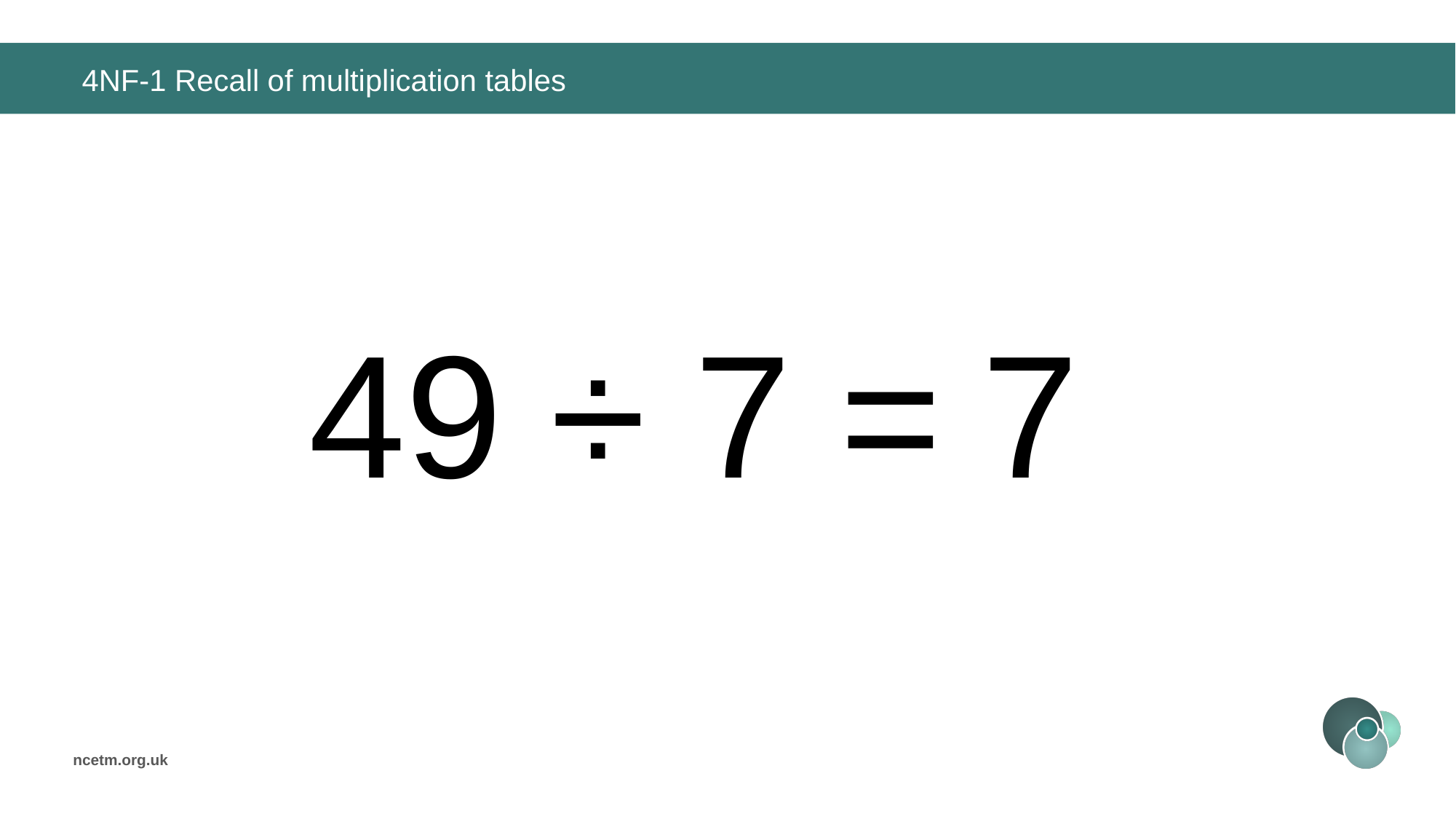

# 4NF-1 Recall of multiplication tables
49 ÷ 7 =
7